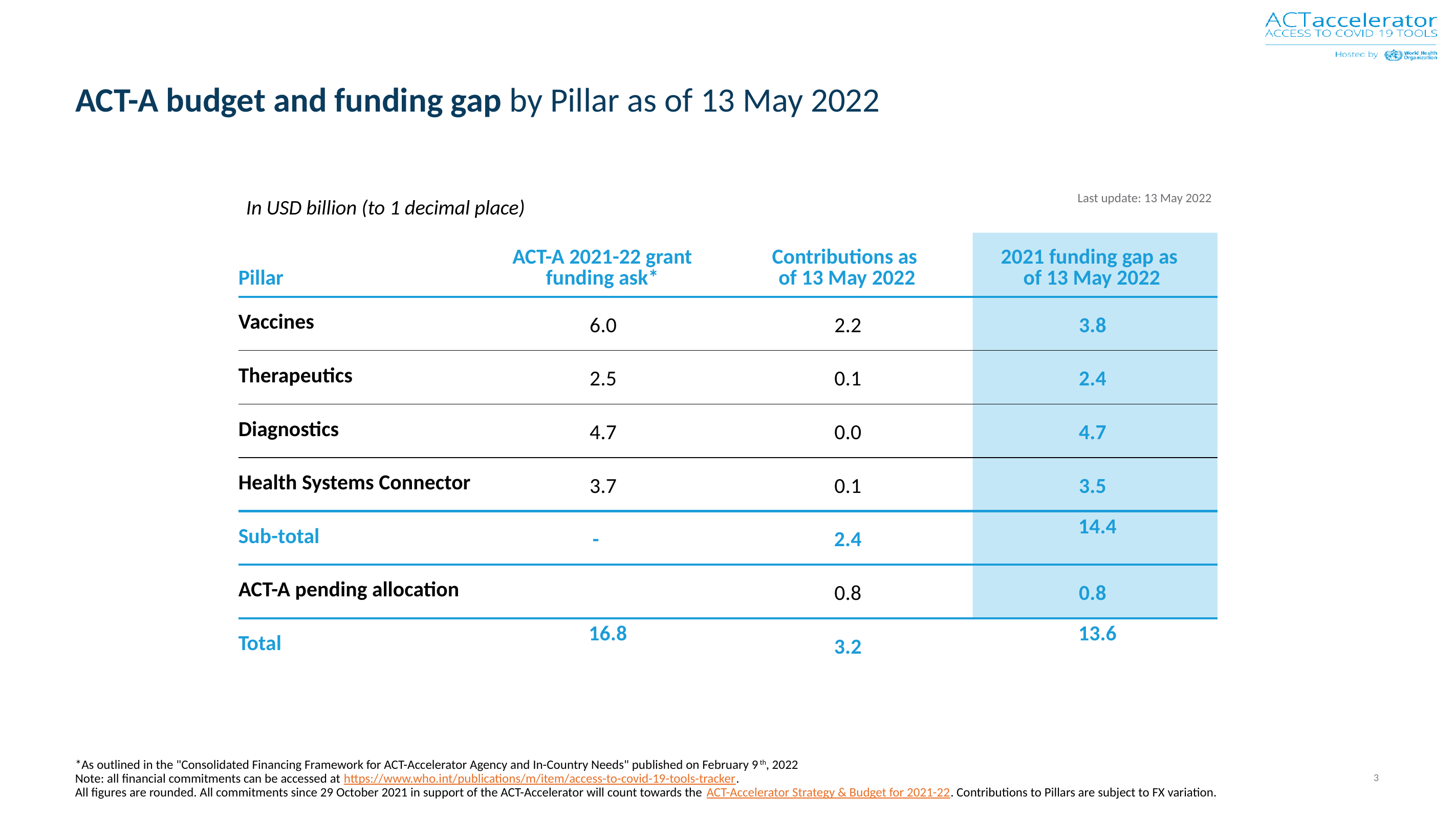

# ACT-A budget and funding gap by Pillar as of 13 May 2022
Last update: 13 May 2022
In USD billion (to 1 decimal place)
| Pillar | ACT-A 2021-22 grant funding ask\* | Contributions as of 13 May 2022 | 2021 funding gap as of 13 May 2022 |
| --- | --- | --- | --- |
| Vaccines |  |  |  |
| Therapeutics |  |  |  |
| Diagnostics |  |  |  |
| Health Systems Connector |  |  |  |
| Sub-total |  |  |  |
| ACT-A pending allocation |  |  |  |
| Total |  |  |  |
 6.0
 2.2
 3.8
 2.5
 0.1
 2.4
 4.7
 0.0
 4.7
 3.7
 0.1
 3.5
 -
 2.4
 14.4

 0.8
 0.8
 16.8
 3.2
 13.6
*As outlined in the "Consolidated Financing Framework for ACT-Accelerator Agency and In-Country Needs" published on February 9th, 2022
Note: all financial commitments can be accessed at https://www.who.int/publications/m/item/access-to-covid-19-tools-tracker.
All figures are rounded. All commitments since 29 October 2021 in support of the ACT-Accelerator will count towards the ACT-Accelerator Strategy & Budget for 2021-22. Contributions to Pillars are subject to FX variation.